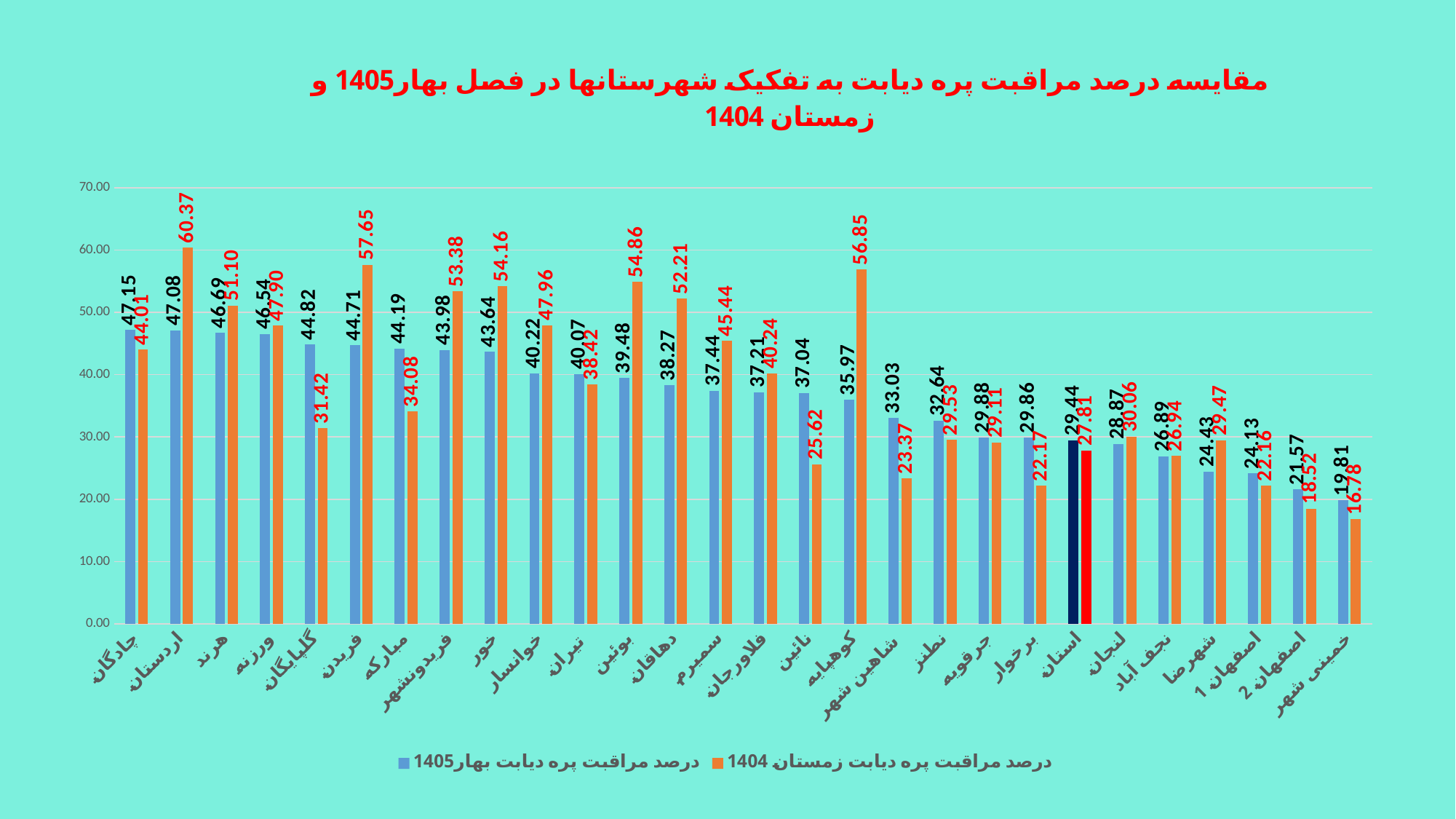

### Chart: مقایسه درصد مراقبت پره دیابت به تفکیک شهرستانها در فصل بهار1405 و زمستان 1404

| Category | درصد مراقبت پره دیابت بهار1405 | درصد مراقبت پره دیابت زمستان 1404 |
|---|---|---|
| چادگان | 47.14548802946593 | 44.01384083044983 |
| اردستان | 47.083333333333336 | 60.36585365853659 |
| هرند | 46.688741721854306 | 51.104477611940304 |
| ورزنه | 46.540880503144656 | 47.89567279193835 |
| گلپایگان | 44.823336072308955 | 31.4155559304876 |
| فریدن | 44.71409574468085 | 57.65050167224081 |
| مبارکه | 44.18968212610735 | 34.076502732240435 |
| فریدونشهر | 43.97544128933231 | 53.384541526644256 |
| خور | 43.64485981308411 | 54.16417016177352 |
| خوانسار | 40.22346368715084 | 47.960659531385595 |
| تیران  | 40.07328447701533 | 38.41931942919869 |
| بوئین | 39.47633434038268 | 54.86296386126607 |
| دهاقان | 38.27383642114776 | 52.206154987022614 |
| سمیرم | 37.44386873920553 | 45.44314381270903 |
| فلاورجان | 37.20965538181266 | 40.24152901841409 |
| نائین | 37.04061895551257 | 25.62111801242236 |
| کوهپایه | 35.96713021491782 | 56.85425685425686 |
| شاهین شهر  | 33.026970016573756 | 23.372695852534562 |
| نطنز | 32.64417845484222 | 29.52824694234129 |
| جرقویه | 29.88422575976845 | 29.107276819204802 |
| برخوار | 29.859043081199125 | 22.17253586733743 |
| استان | 29.440618154500747 | 27.808924275746875 |
| لنجان | 28.87112887112887 | 30.064724919093848 |
| نجف آباد | 26.88518129269574 | 26.939275044094884 |
| شهرضا | 24.429256943434638 | 29.467143664093392 |
| اصفهان 1 | 24.134031887226264 | 22.15650414413012 |
| اصفهان 2 | 21.568966262041556 | 18.51695511467567 |
| خمینی شهر | 19.807302939328352 | 16.781996134904308 |